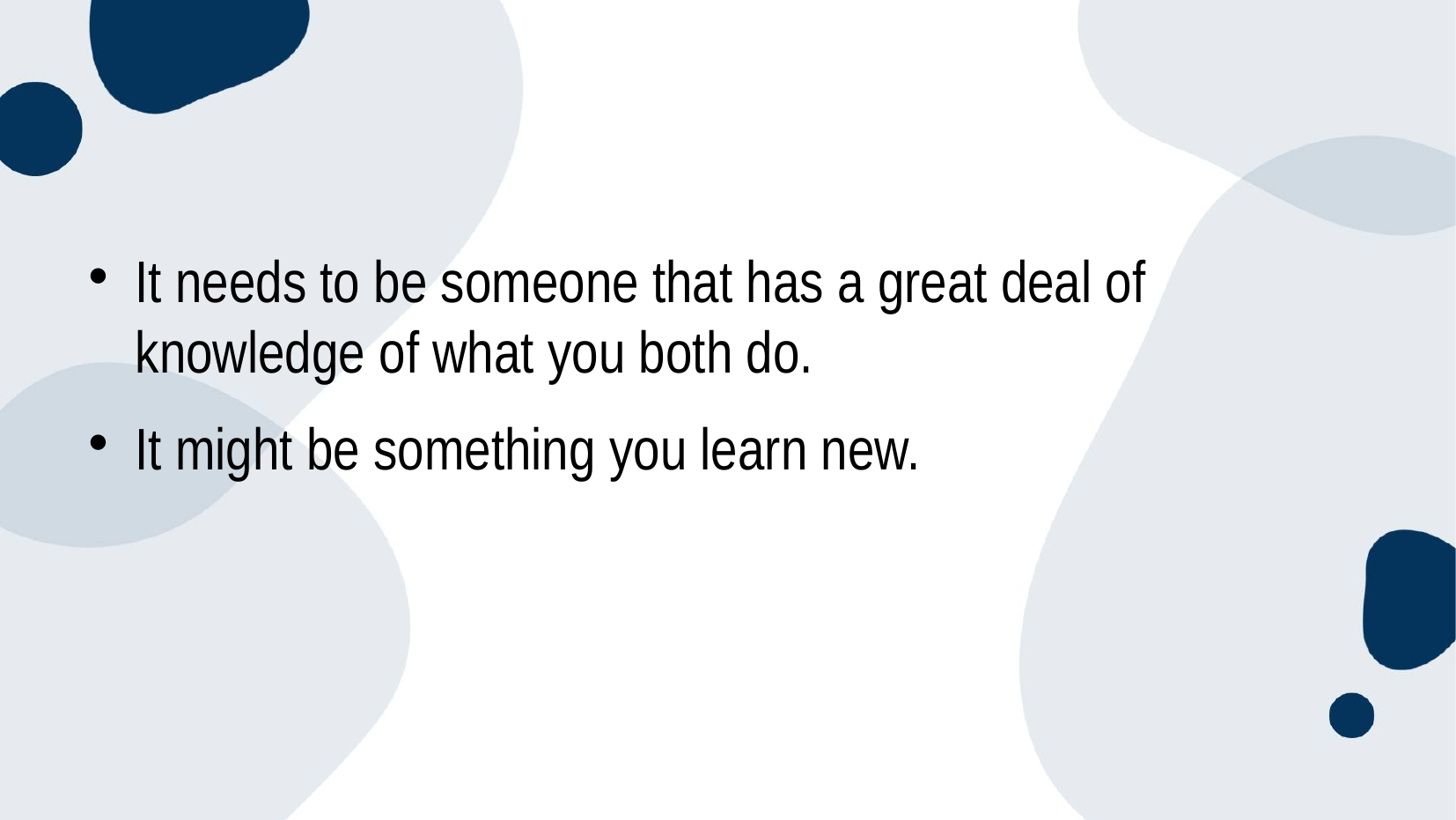

#
It needs to be someone that has a great deal of knowledge of what you both do.
It might be something you learn new.